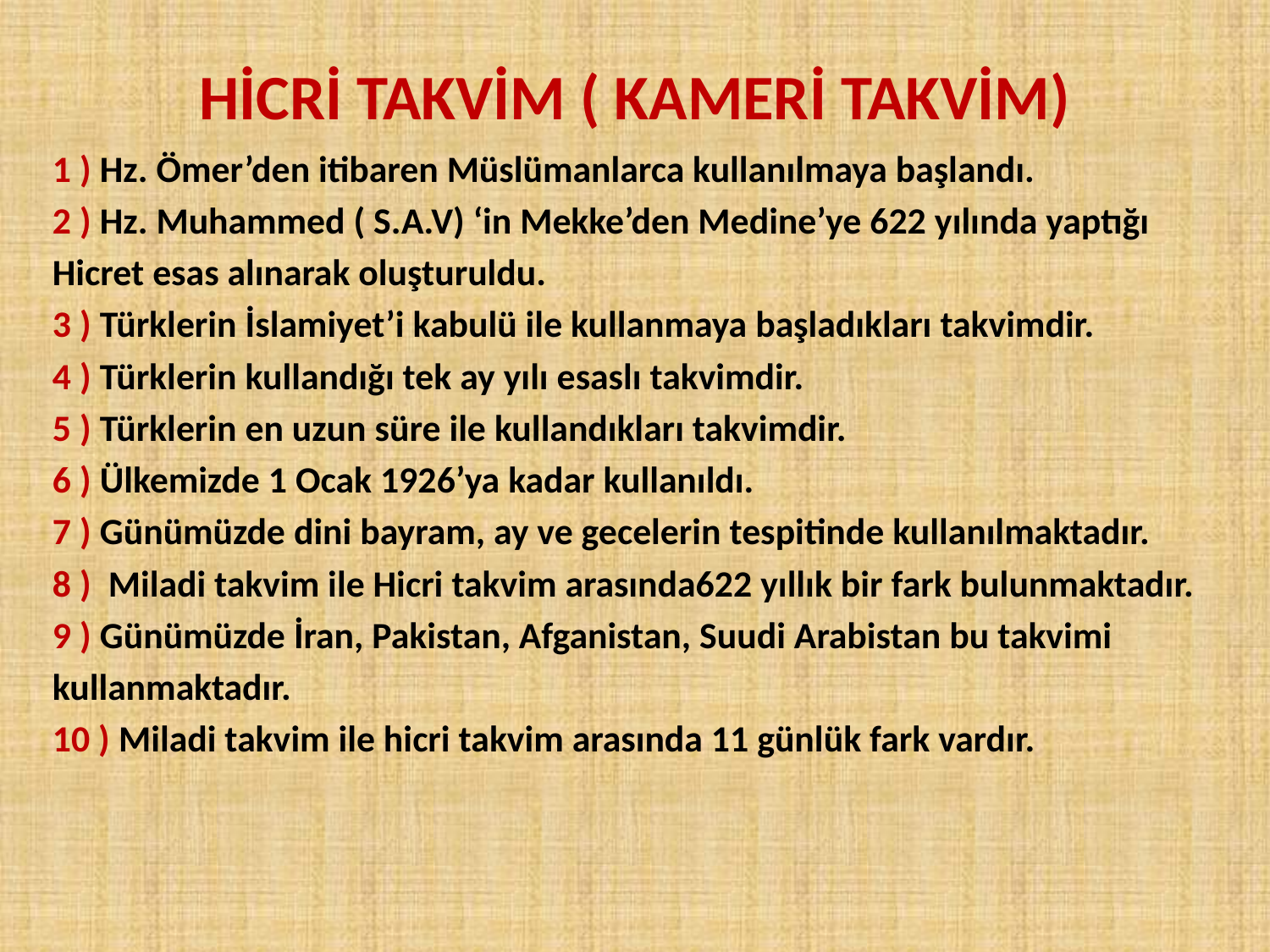

# HİCRİ TAKVİM ( KAMERİ TAKVİM)
1 ) Hz. Ömer’den itibaren Müslümanlarca kullanılmaya başlandı.
2 ) Hz. Muhammed ( S.A.V) ‘in Mekke’den Medine’ye 622 yılında yaptığı
Hicret esas alınarak oluşturuldu.
3 ) Türklerin İslamiyet’i kabulü ile kullanmaya başladıkları takvimdir.
4 ) Türklerin kullandığı tek ay yılı esaslı takvimdir.
5 ) Türklerin en uzun süre ile kullandıkları takvimdir.
6 ) Ülkemizde 1 Ocak 1926’ya kadar kullanıldı.
7 ) Günümüzde dini bayram, ay ve gecelerin tespitinde kullanılmaktadır.
8 )  Miladi takvim ile Hicri takvim arasında622 yıllık bir fark bulunmaktadır.
9 ) Günümüzde İran, Pakistan, Afganistan, Suudi Arabistan bu takvimi
kullanmaktadır.
10 ) Miladi takvim ile hicri takvim arasında 11 günlük fark vardır.